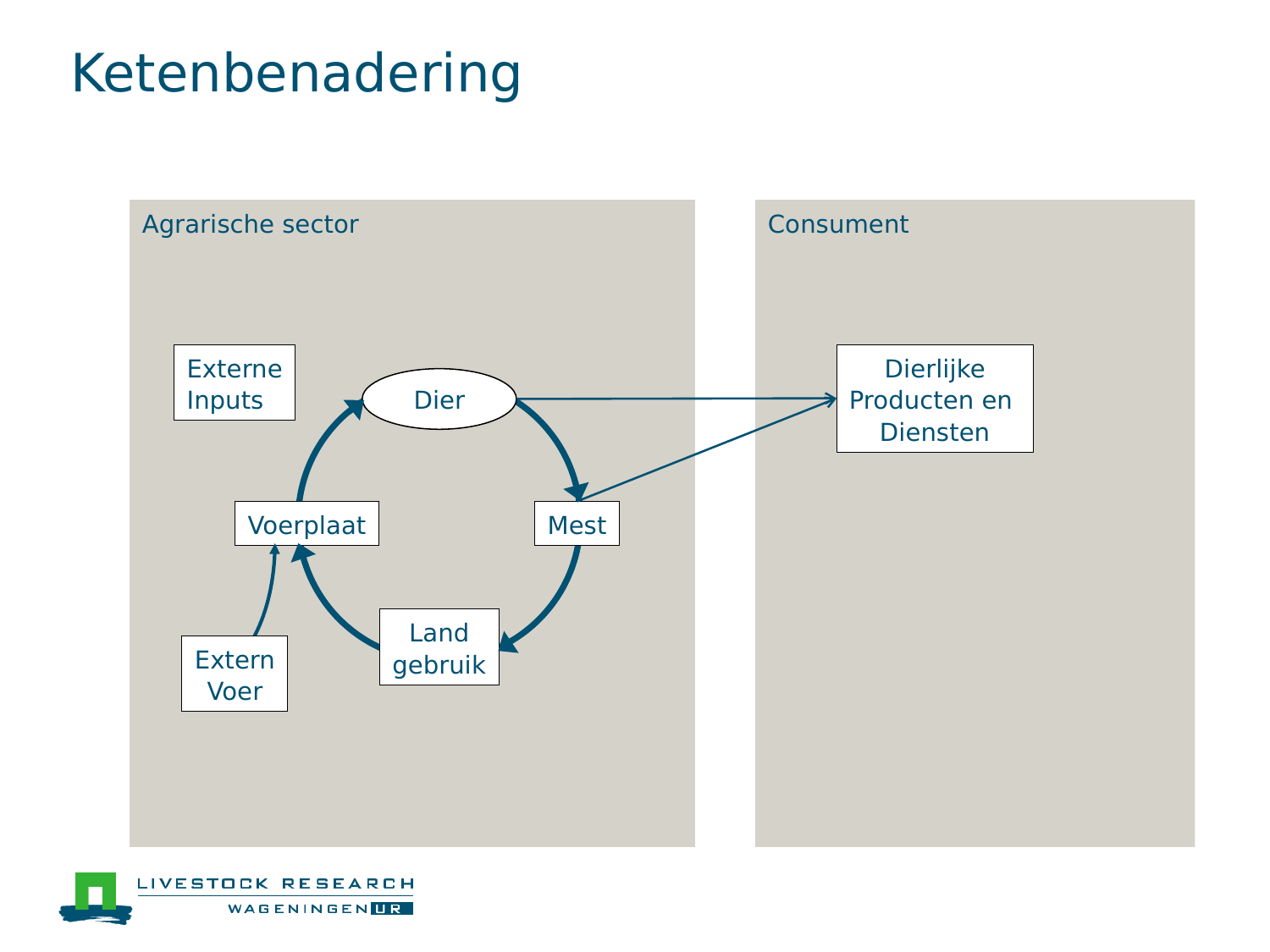

# Ketenbenadering
Agrarische sector

Consument

Externe
Inputs
Dierlijke
Producten en
Diensten
Dier

Voerplaat
Mest

Land
gebruik
Extern
Voer